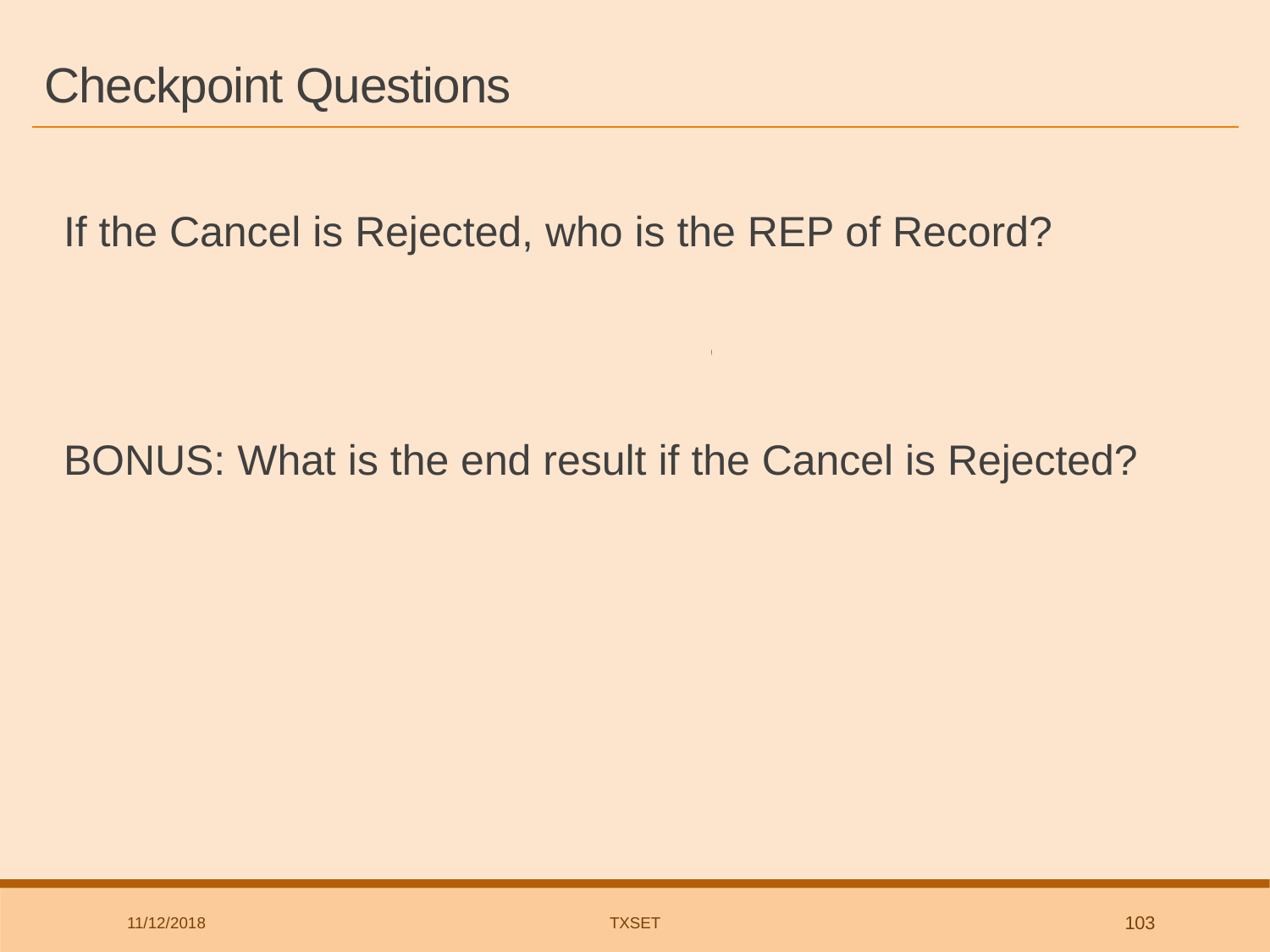

# Checkpoint Questions
If the Cancel is Rejected, who is the REP of Record?
REP B
BONUS: What is the end result if the Cancel is Rejected?
Inadvertent Gain

11/12/2018
TxSET
103